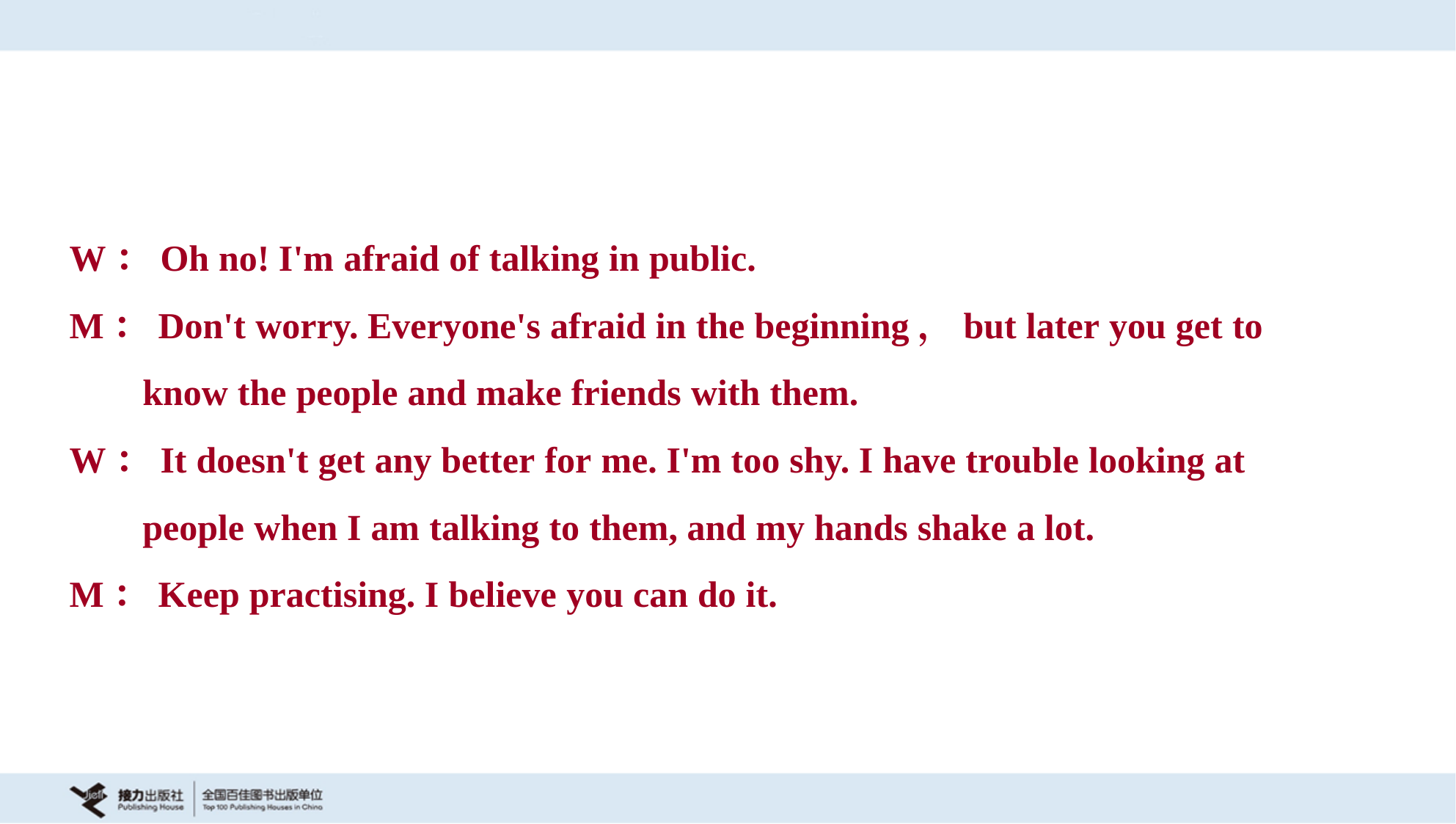

W：Oh no! I'm afraid of talking in public.
M：Don't worry. Everyone's afraid in the beginning，but later you get to
        know the people and make friends with them.
W：It doesn't get any better for me. I'm too shy. I have trouble looking at
        people when I am talking to them, and my hands shake a lot.
M：Keep practising. I believe you can do it.